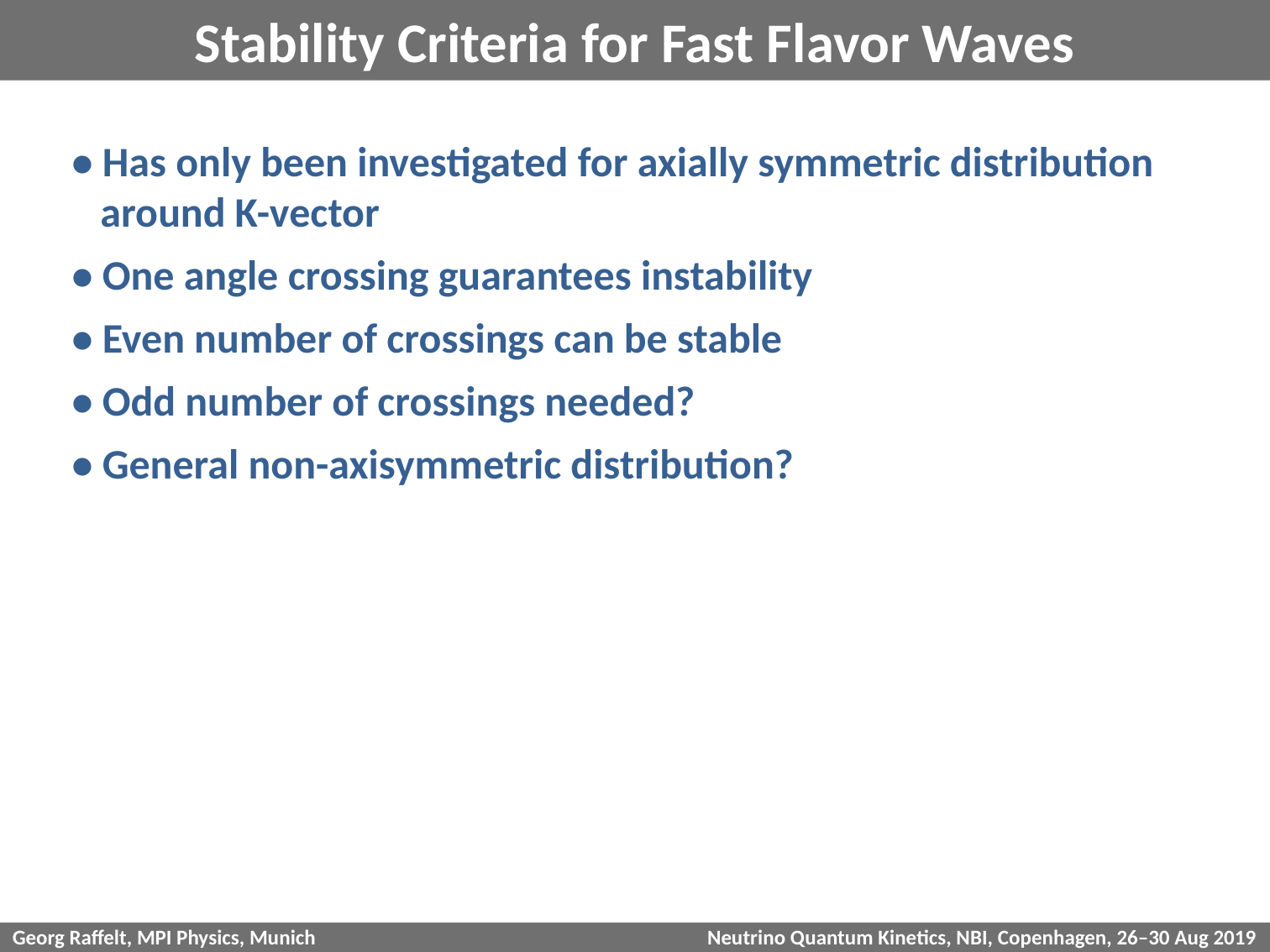

# Stability Criteria for Fast Flavor Waves
• Has only been investigated for axially symmetric distribution
   around K-vector

• One angle crossing guarantees instability

• Even number of crossings can be stable

• Odd number of crossings needed?

• General non-axisymmetric distribution?